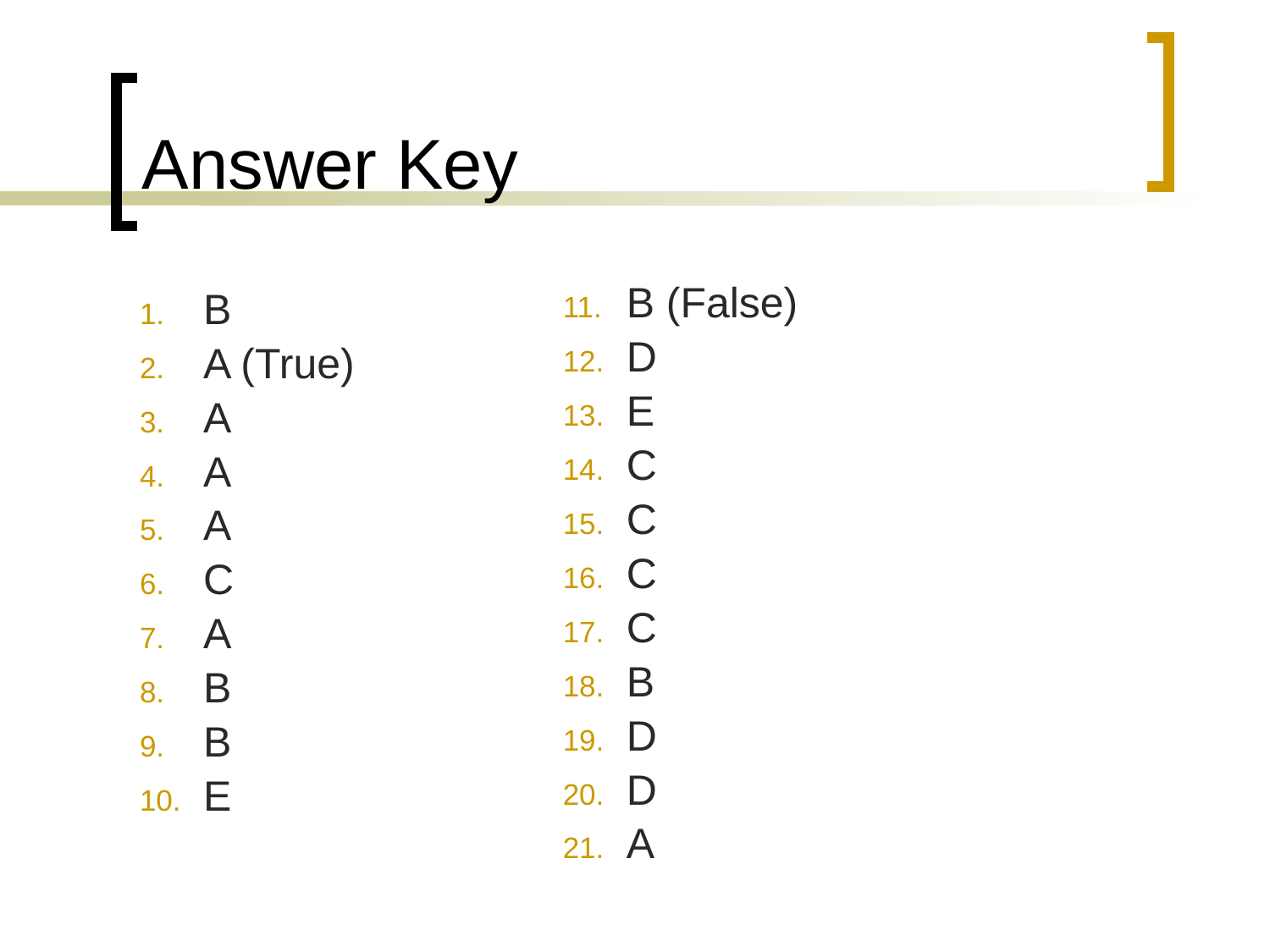

# Answer Key

B
A (True)
A
A
A
C
A
B
B
E

B (False)
D
E
C
C
C
C
B
D
D
A